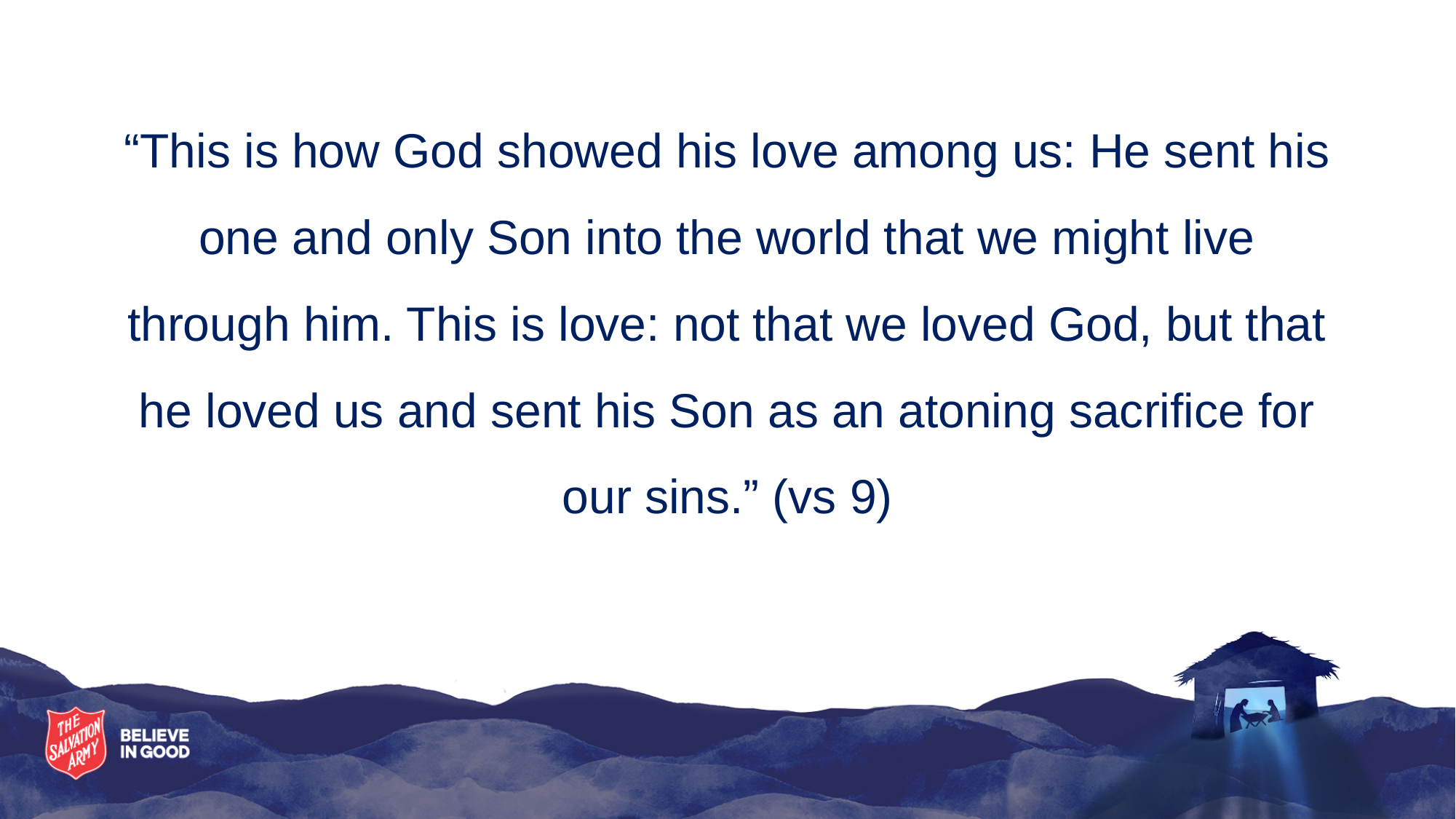

# “This is how God showed his love among us: He sent his one and only Son into the world that we might live through him. This is love: not that we loved God, but that he loved us and sent his Son as an atoning sacrifice for our sins.” (vs 9)